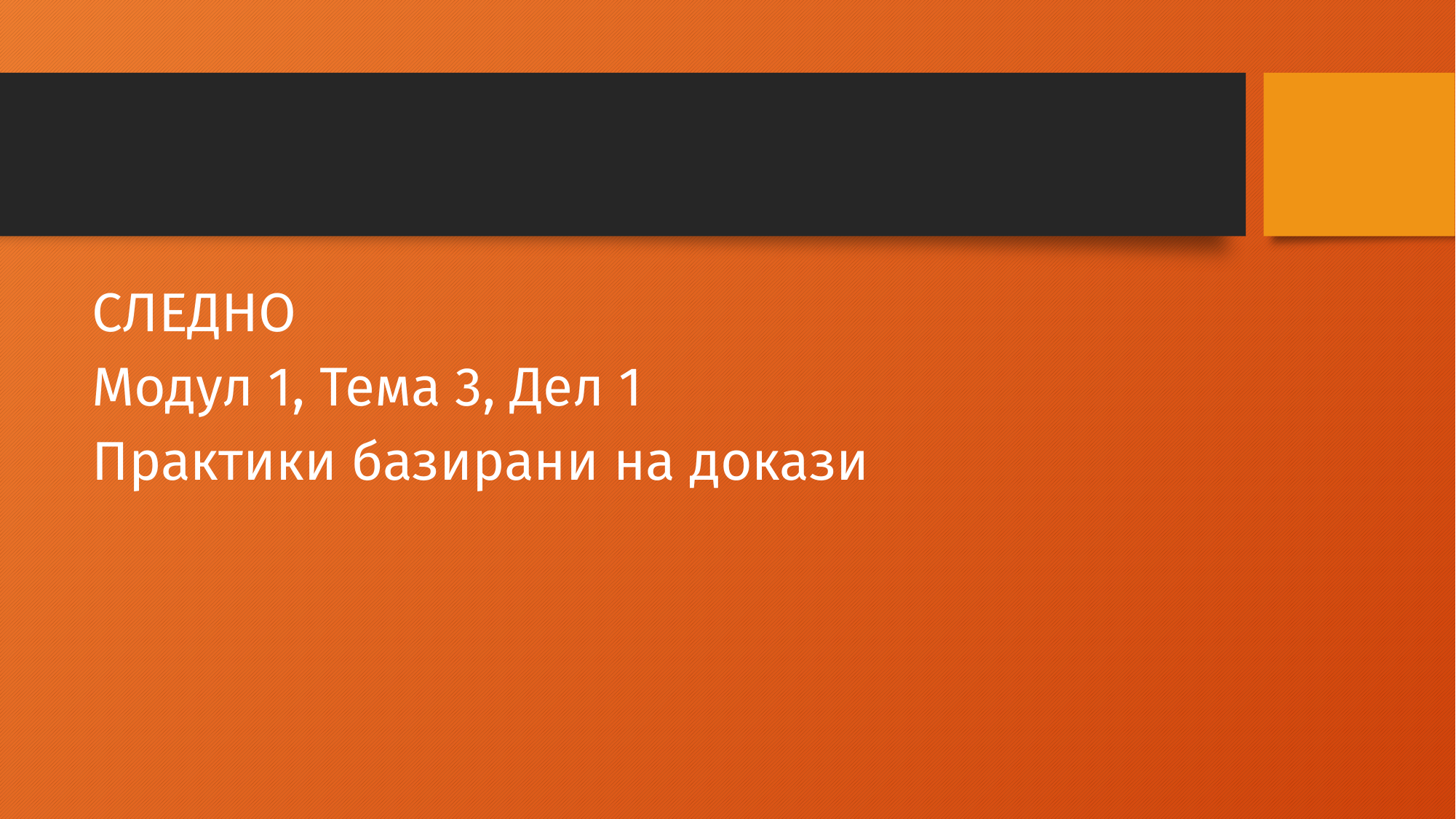

#
СЛЕДНО
Модул 1, Тема 3, Дел 1
Практики базирани на докази